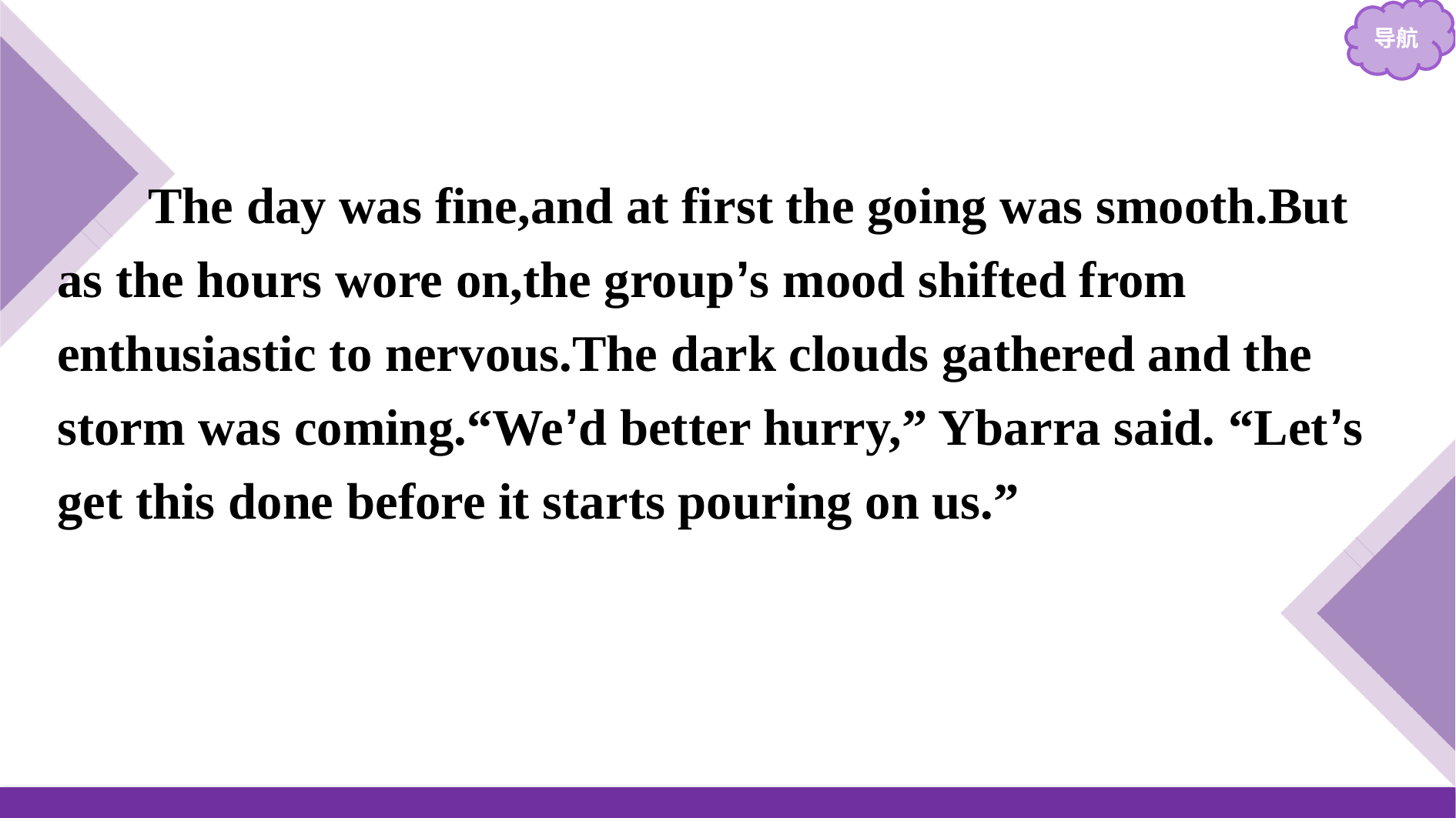

The day was fine,and at first the going was smooth.But as the hours wore on,the group’s mood shifted from enthusiastic to nervous.The dark clouds gathered and the storm was coming.“We’d better hurry,” Ybarra said. “Let’s get this done before it starts pouring on us.”